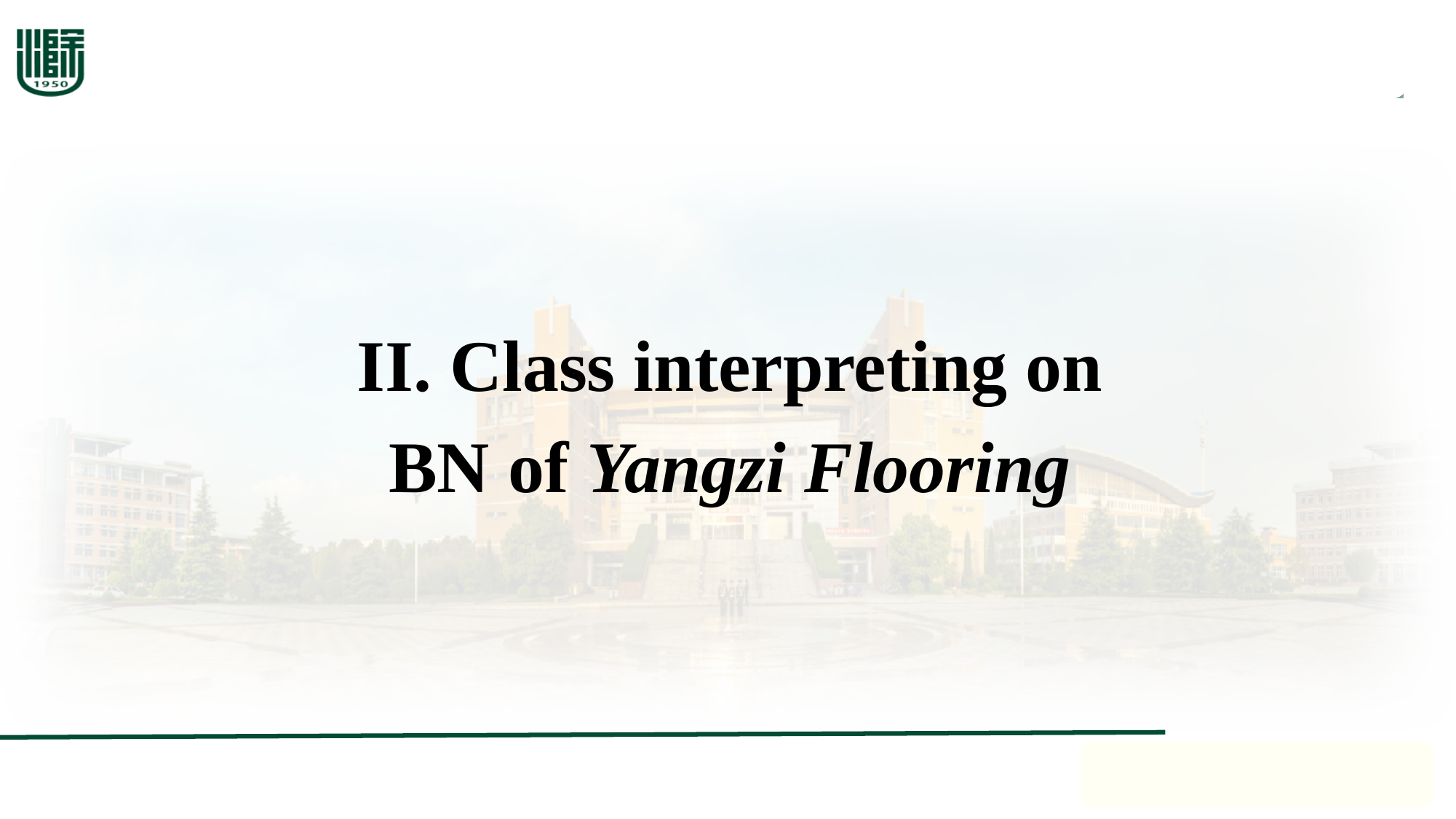

II. Class interpreting on
BN of Yangzi Flooring